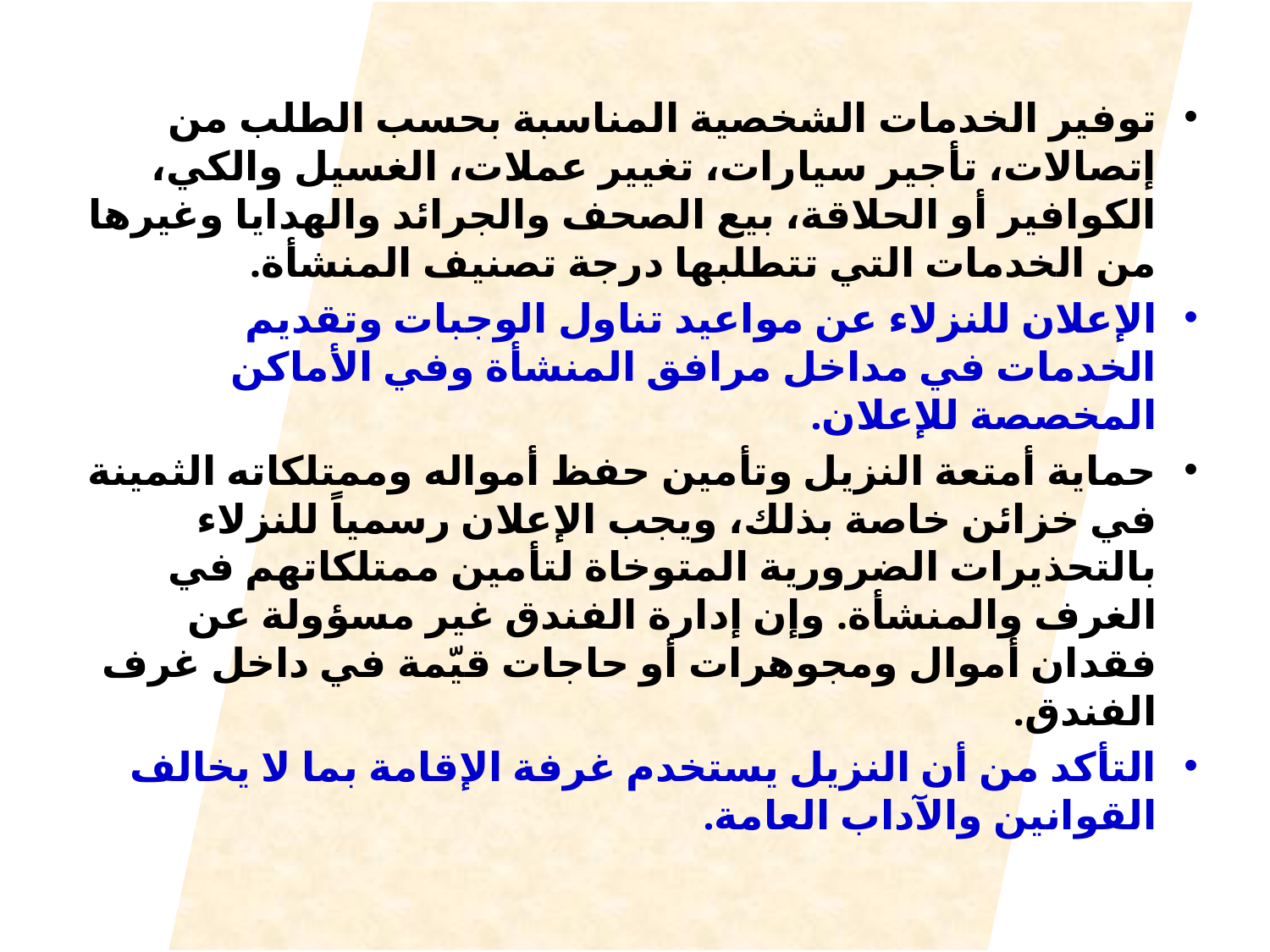

توفير الخدمات الشخصية المناسبة بحسب الطلب من إتصالات، تأجير سيارات، تغيير عملات، الغسيل والكي، الكوافير أو الحلاقة، بيع الصحف والجرائد والهدايا وغيرها من الخدمات التي تتطلبها درجة تصنيف المنشأة.
الإعلان للنزلاء عن مواعيد تناول الوجبات وتقديم الخدمات في مداخل مرافق المنشأة وفي الأماكن المخصصة للإعلان.
حماية أمتعة النزيل وتأمين حفظ أمواله وممتلكاته الثمينة في خزائن خاصة بذلك، ويجب الإعلان رسمياً للنزلاء بالتحذيرات الضرورية المتوخاة لتأمين ممتلكاتهم في الغرف والمنشأة. وإن إدارة الفندق غير مسؤولة عن فقدان أموال ومجوهرات أو حاجات قيّمة في داخل غرف الفندق.
التأكد من أن النزيل يستخدم غرفة الإقامة بما لا يخالف القوانين والآداب العامة.